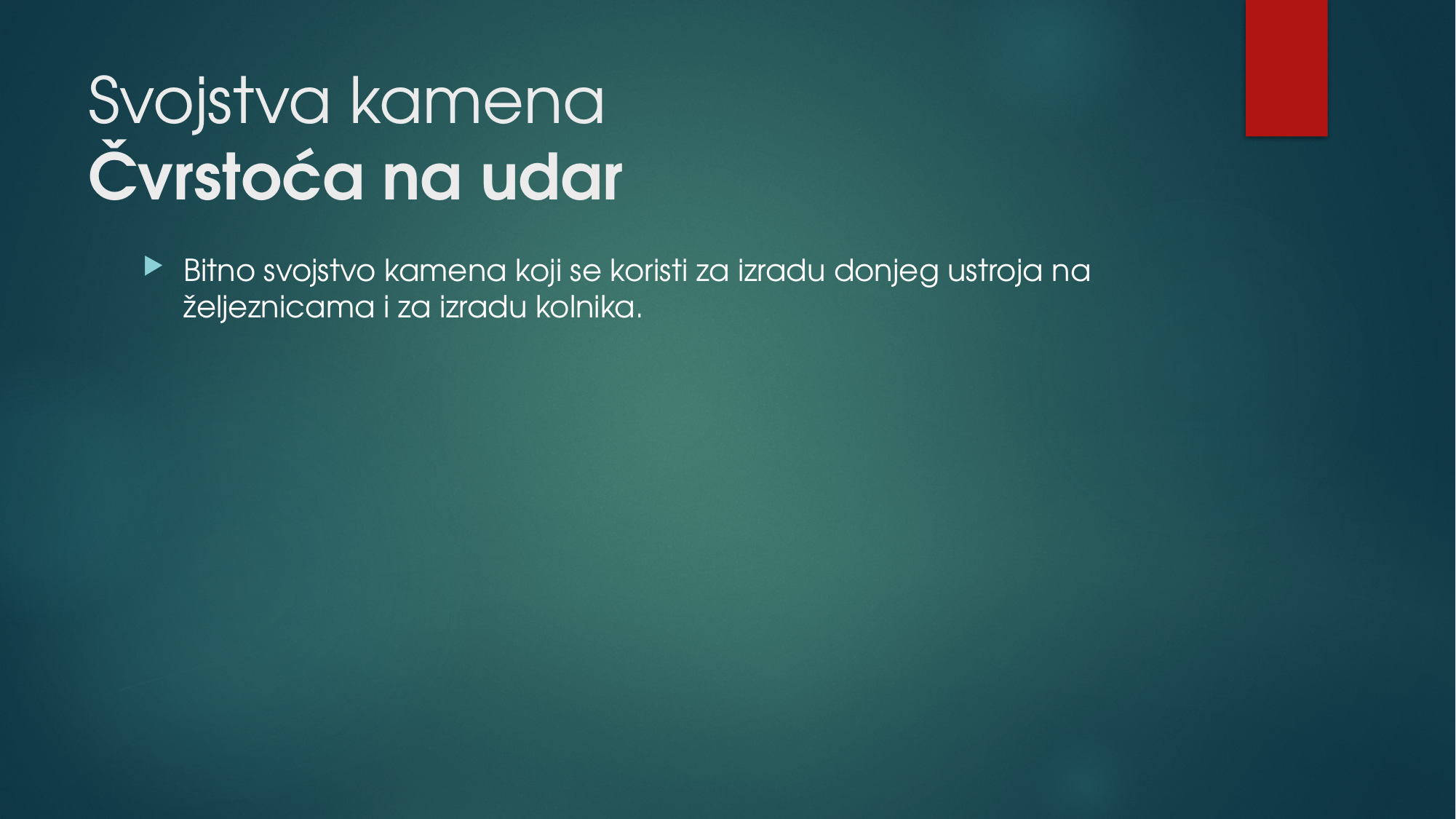

# Svojstva kamena Čvrstoća na udar
Bitno svojstvo kamena koji se koristi za izradu donjeg ustroja na željeznicama i za izradu kolnika.